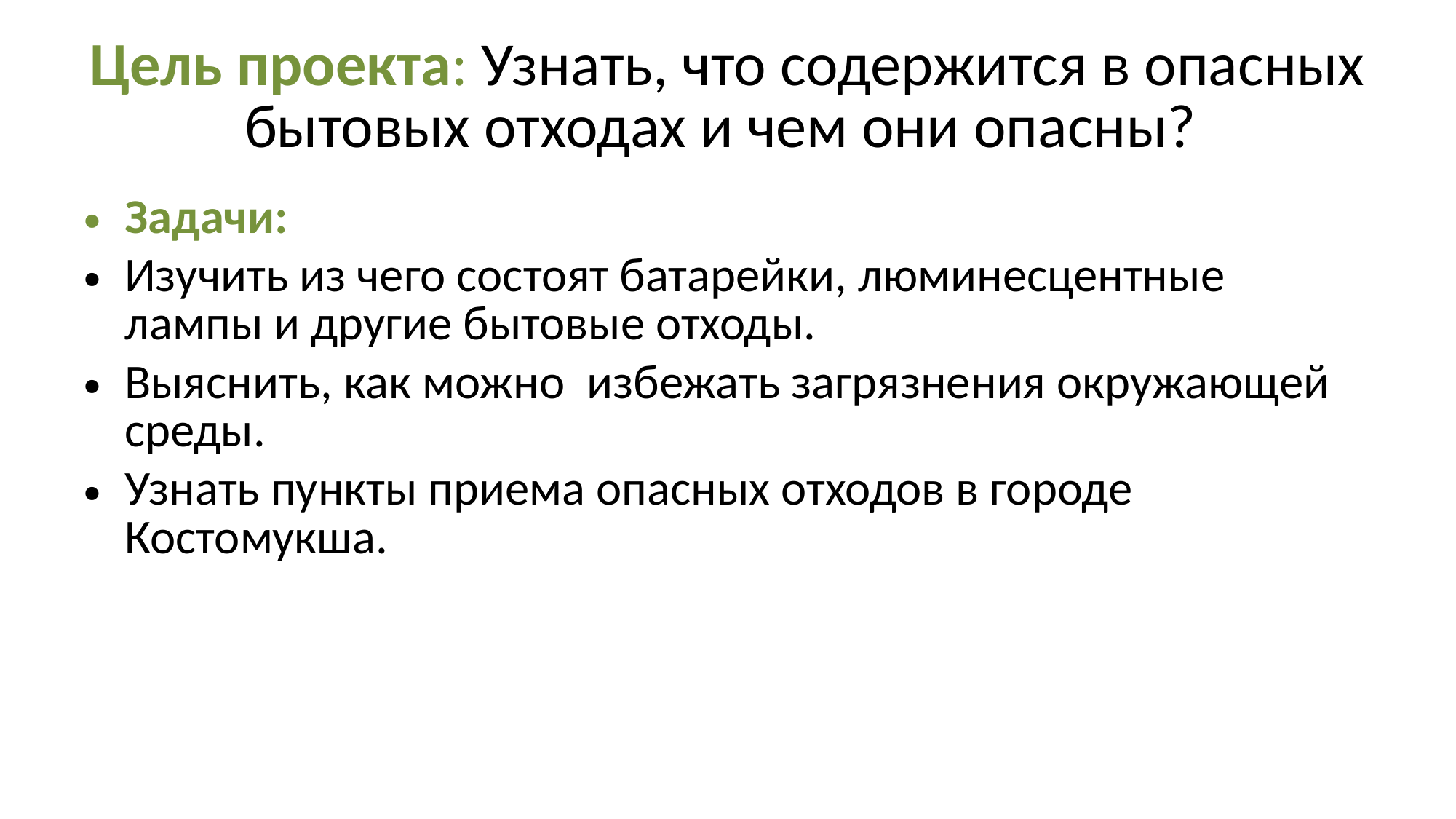

# Цель проекта: Узнать, что содержится в опасных бытовых отходах и чем они опасны?
Задачи:
Изучить из чего состоят батарейки, люминесцентные  лампы и другие бытовые отходы.
Выяснить, как можно  избежать загрязнения окружающей среды.
Узнать пункты приема опасных отходов в городе Костомукша.